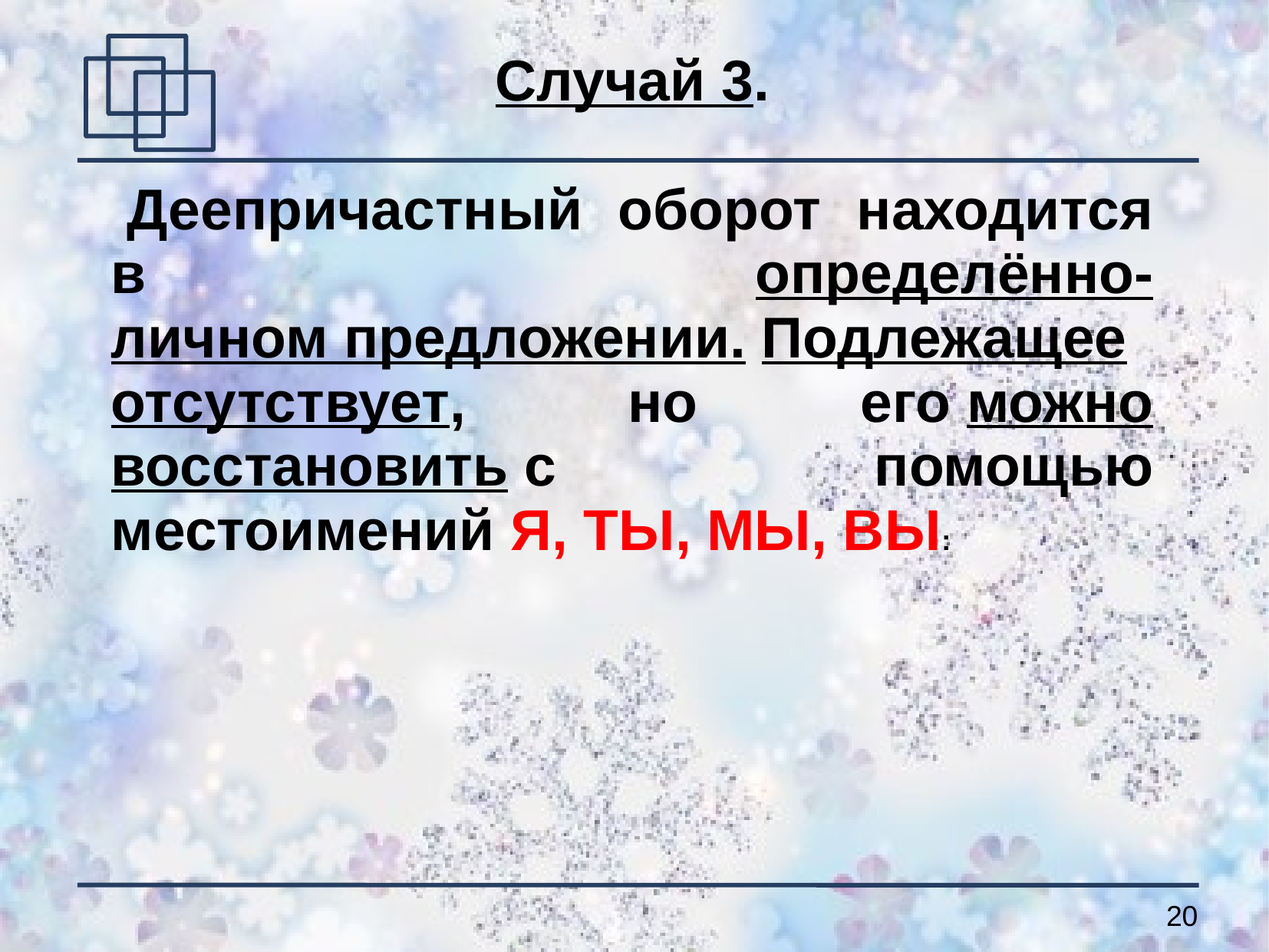

Случай 3.

 Деепричастный оборот находится в определённо-личном предложении. Подлежащее отсутствует, но его можно восстановить с помощью местоимений Я, ТЫ, МЫ, ВЫ: